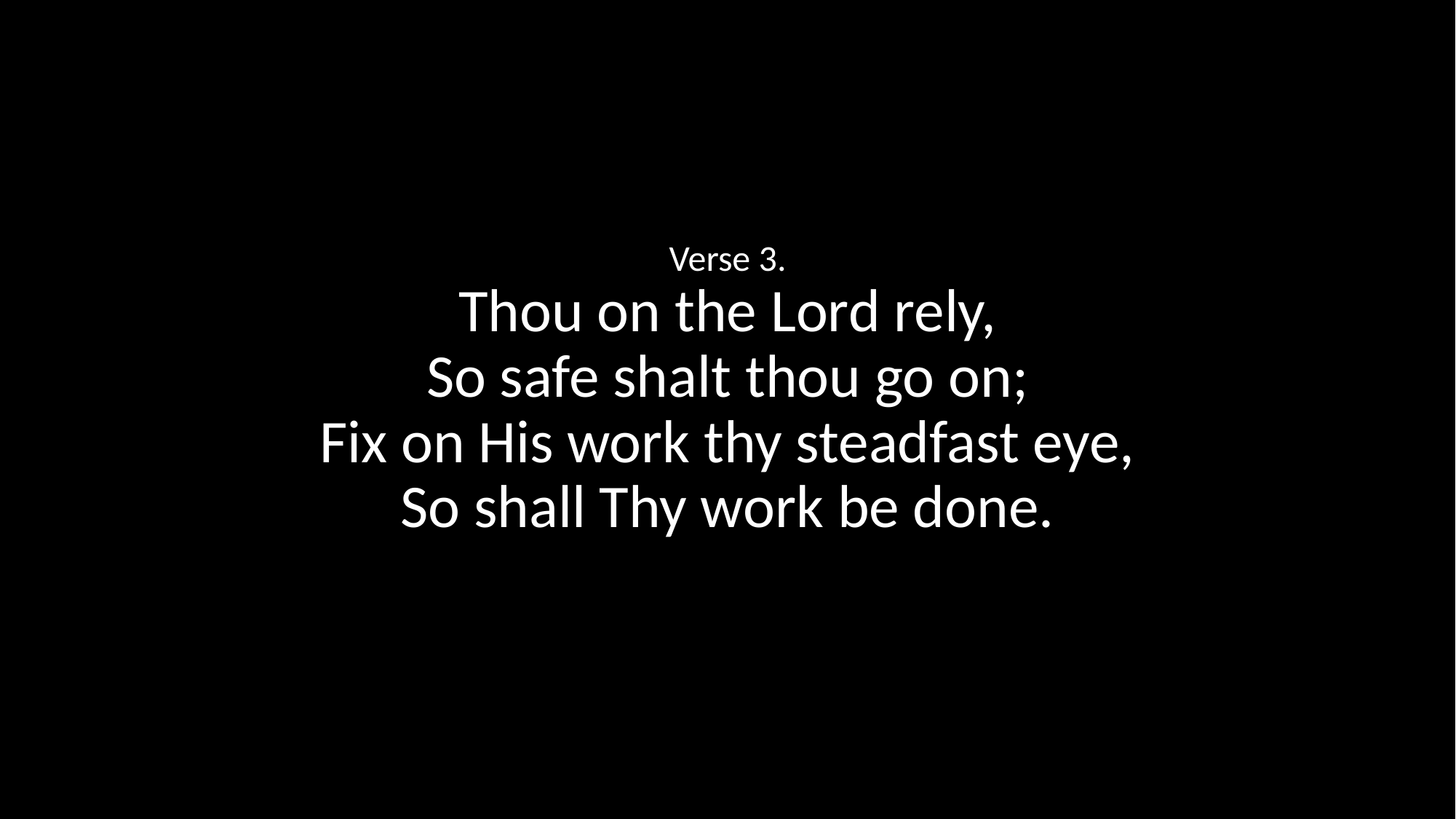

Verse 3.
Thou on the Lord rely,
So safe shalt thou go on;
Fix on His work thy steadfast eye,
So shall Thy work be done.